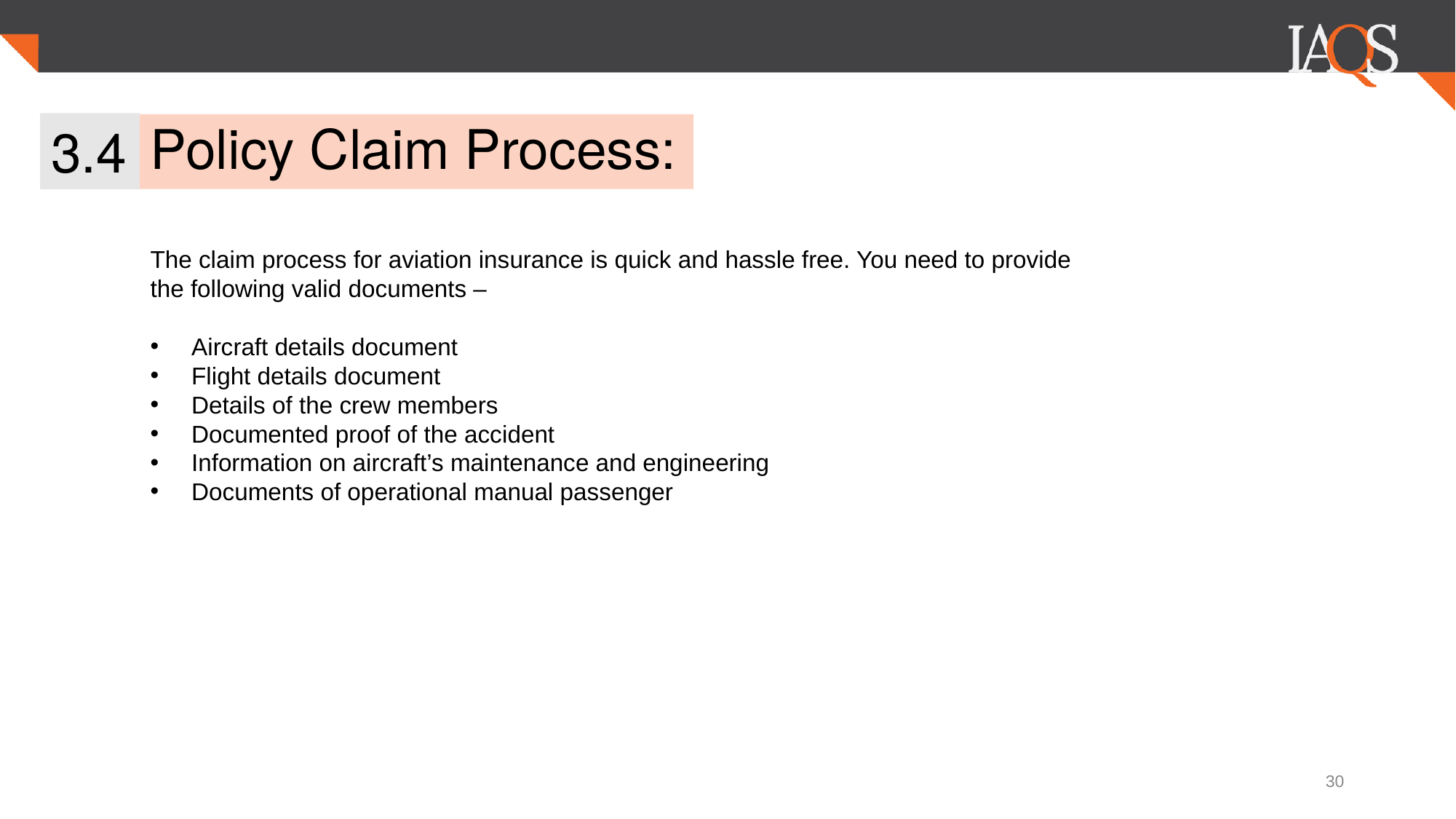

3.4
# Policy Claim Process:
The claim process for aviation insurance is quick and hassle free. You need to provide the following valid documents –

Aircraft details document
Flight details document
Details of the crew members
Documented proof of the accident
Information on aircraft’s maintenance and engineering
Documents of operational manual passenger

30